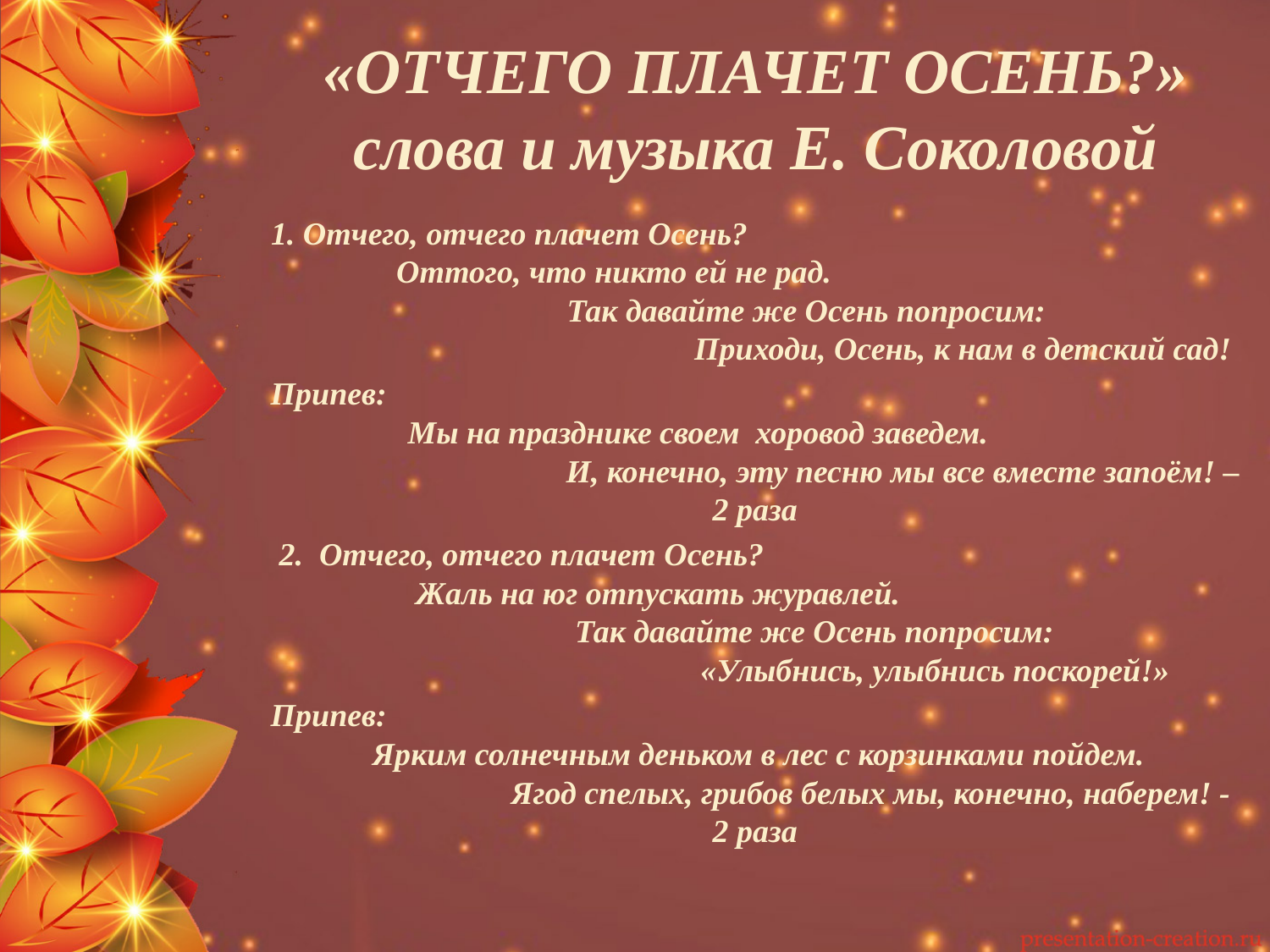

# «ОТЧЕГО ПЛАЧЕТ ОСЕНЬ?» слова и музыка Е. Соколовой
1. Отчего, отчего плачет Осень?                                                                              Оттого, что никто ей не рад.                                                                                         Так давайте же Осень попросим:                                                                             Приходи, Осень, к нам в детский сад!
Припев:                                                                                                                            Мы на празднике своем  хоровод заведем.                                                                     И, конечно, эту песню мы все вместе запоём! – 2 раза
 2.  Отчего, отчего плачет Осень?                                                                              Жаль на юг отпускать журавлей.                                                                                 Так давайте же Осень попросим:                                                                     «Улыбнись, улыбнись поскорей!»
Припев:                                                                                                                        Ярким солнечным деньком в лес с корзинками пойдем.                                          Ягод спелых, грибов белых мы, конечно, наберем! - 2 раза